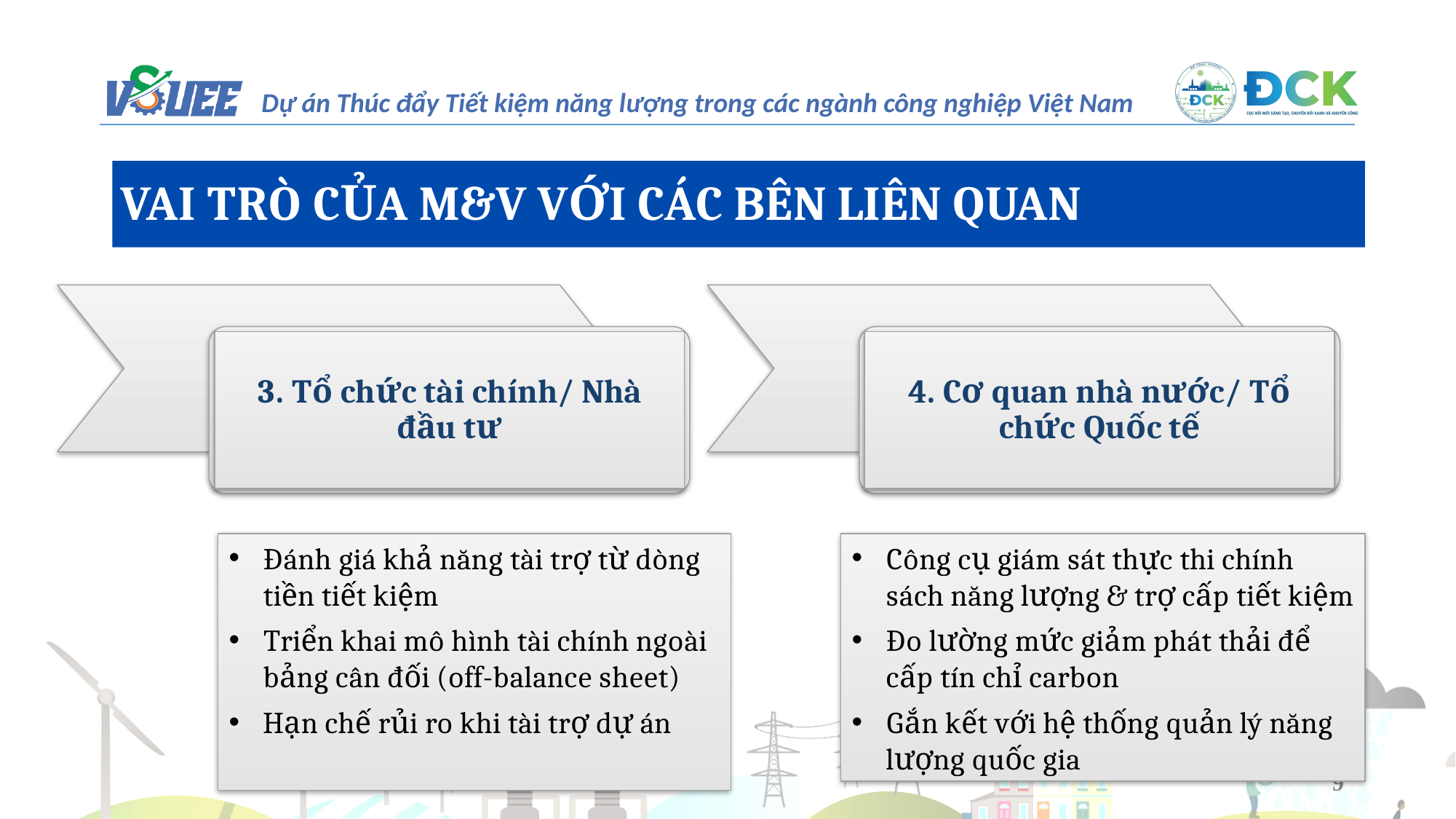

VAI TRÒ CỦA M&V VỚI CÁC BÊN LIÊN QUAN

3. Tổ chức tài chính/ Nhà đầu tư
4. Cơ quan nhà nước/ Tổ chức Quốc tế
Đánh giá khả năng tài trợ từ dòng tiền tiết kiệm
Triển khai mô hình tài chính ngoài bảng cân đối (off-balance sheet)
Hạn chế rủi ro khi tài trợ dự án

Công cụ giám sát thực thi chính sách năng lượng & trợ cấp tiết kiệm
Đo lường mức giảm phát thải để cấp tín chỉ carbon
Gắn kết với hệ thống quản lý năng lượng quốc gia
9